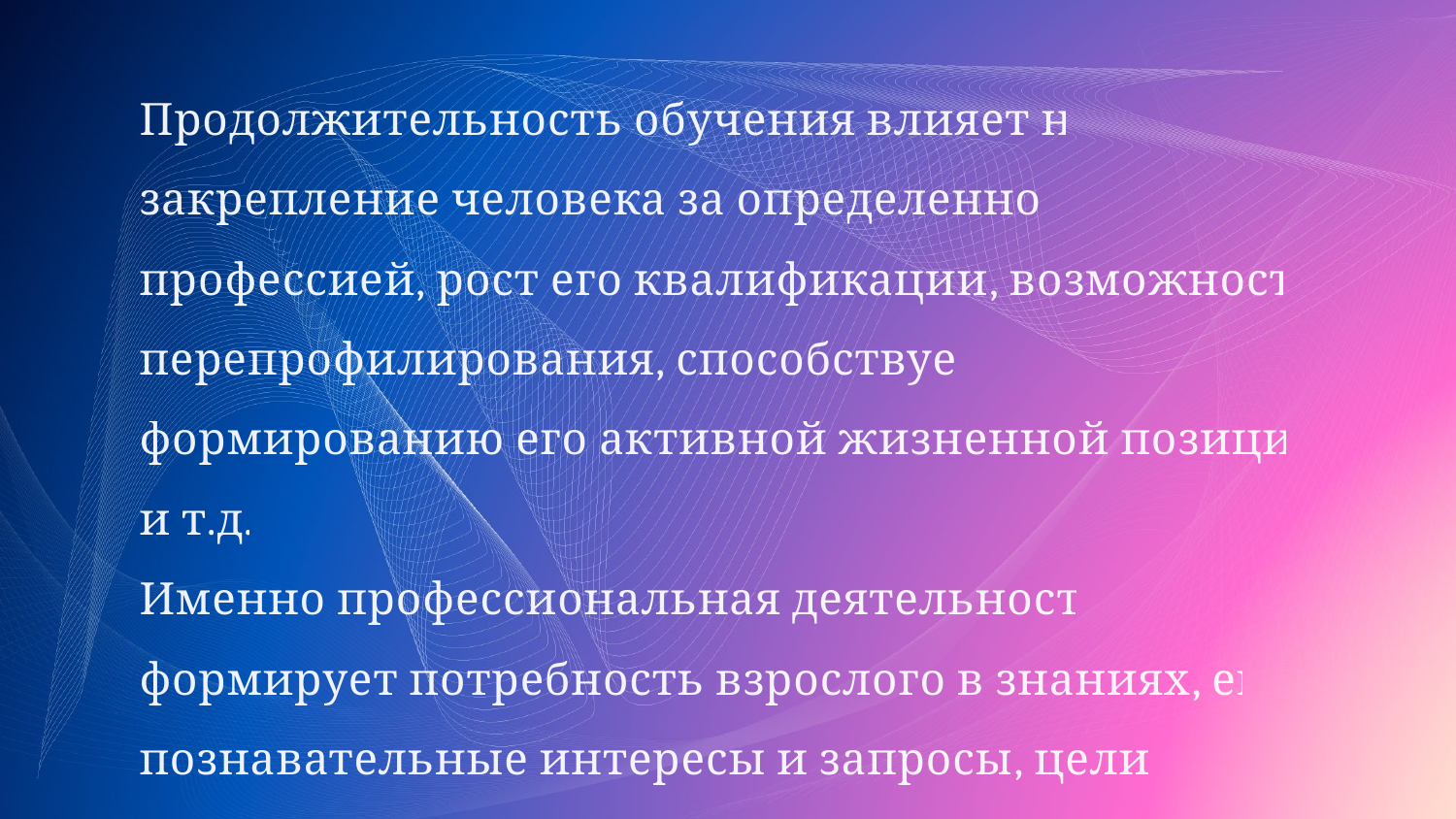

Продолжительность обучения влияет на закрепление человека за определенной профессией, рост его квалификации, возможности перепрофилирования, способствует формированию его активной жизненной позиции и т.д.
Именно профессиональная деятельность формирует потребность взрослого в знаниях, его познавательные интересы и запросы, цели и мотивы.